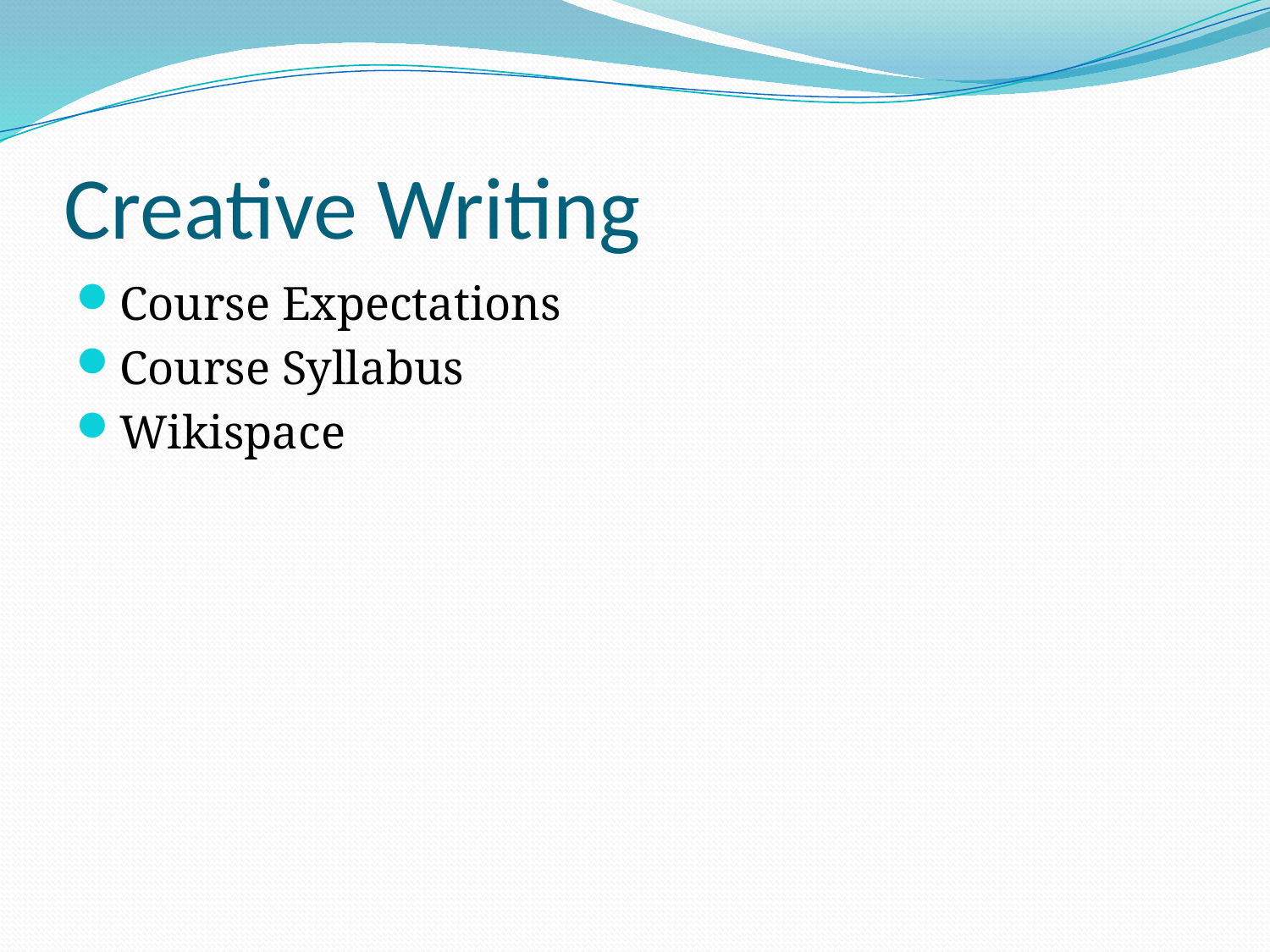

# Creative Writing
Course Expectations
Course Syllabus
Wikispace